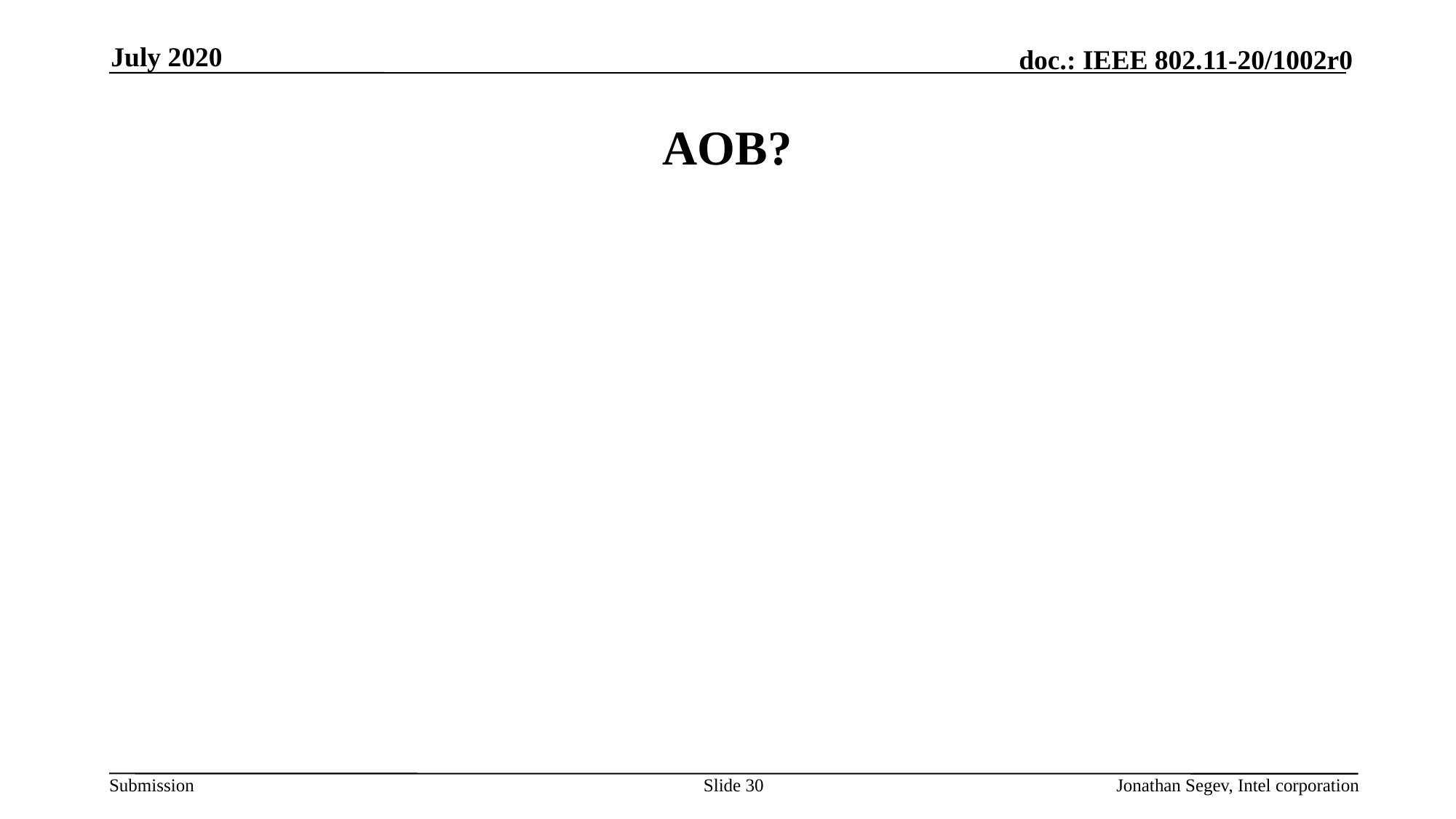

July 2020
# AOB?

Slide 30
Jonathan Segev, Intel corporation